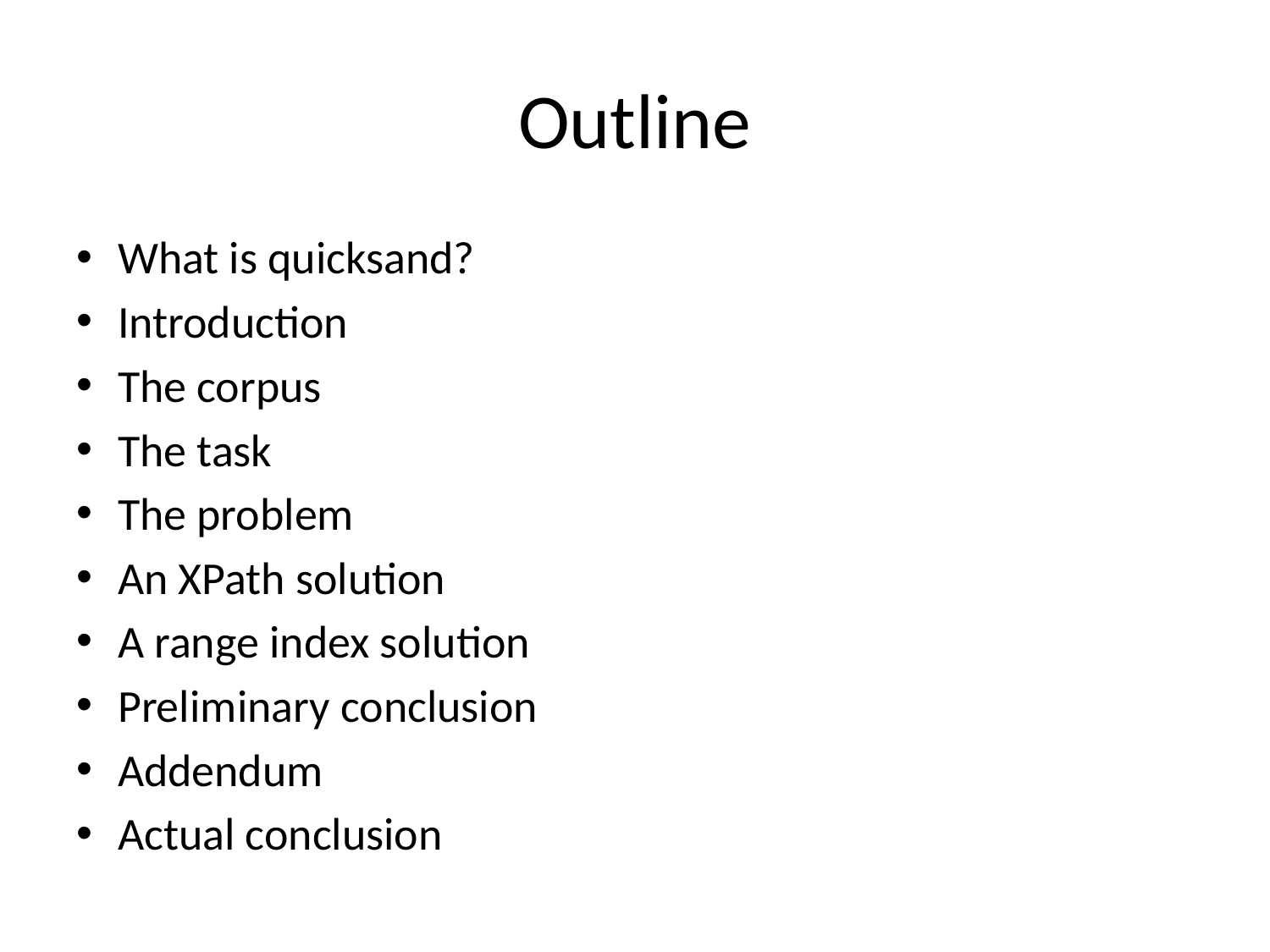

# Outline
What is quicksand?
Introduction
The corpus
The task
The problem
An XPath solution
A range index solution
Preliminary conclusion
Addendum
Actual conclusion